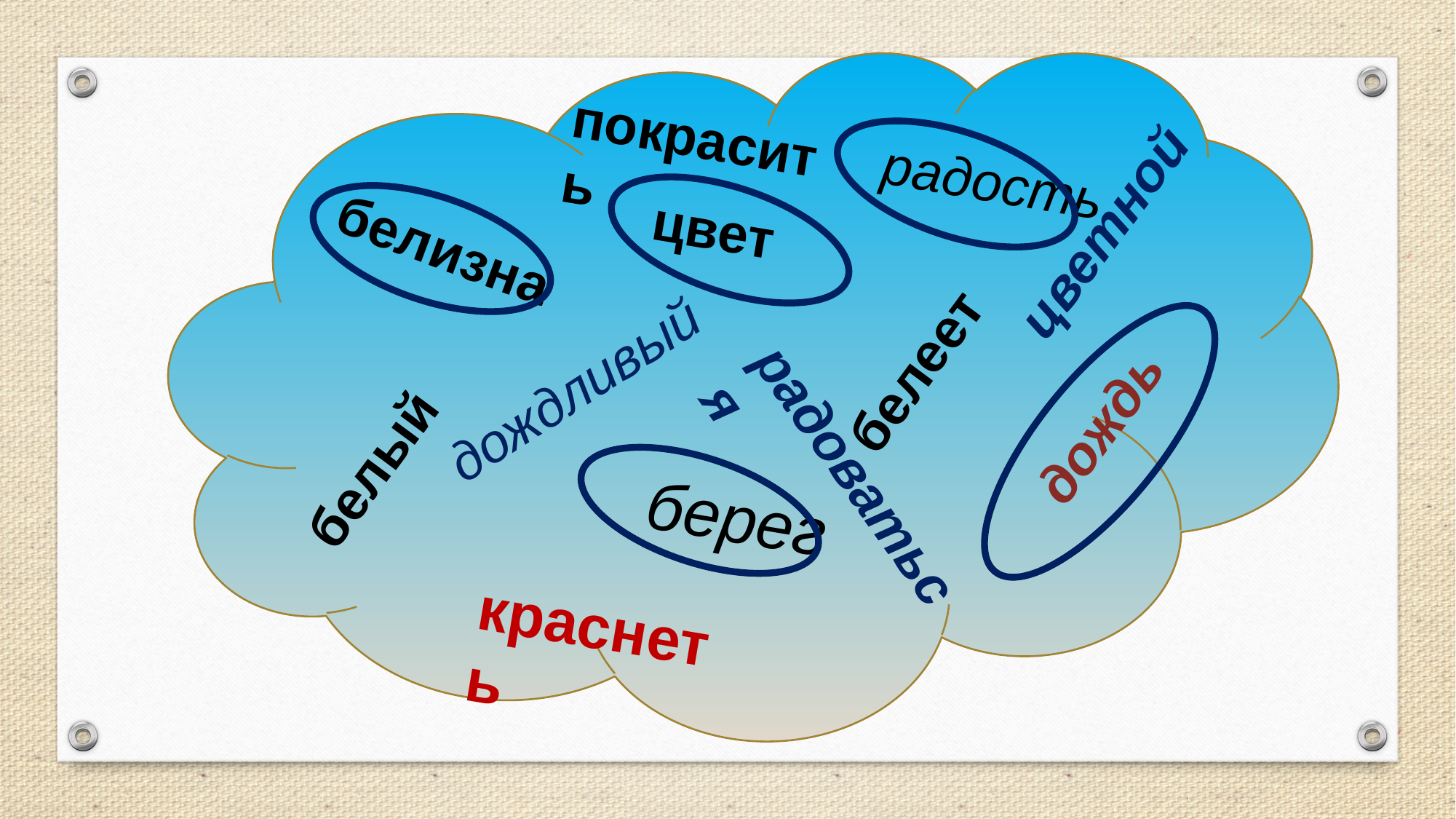

покрасить

радость
цветной

цвет
белизна
белеет
дождливый

   дождь
белый
радоваться

берег
краснеть